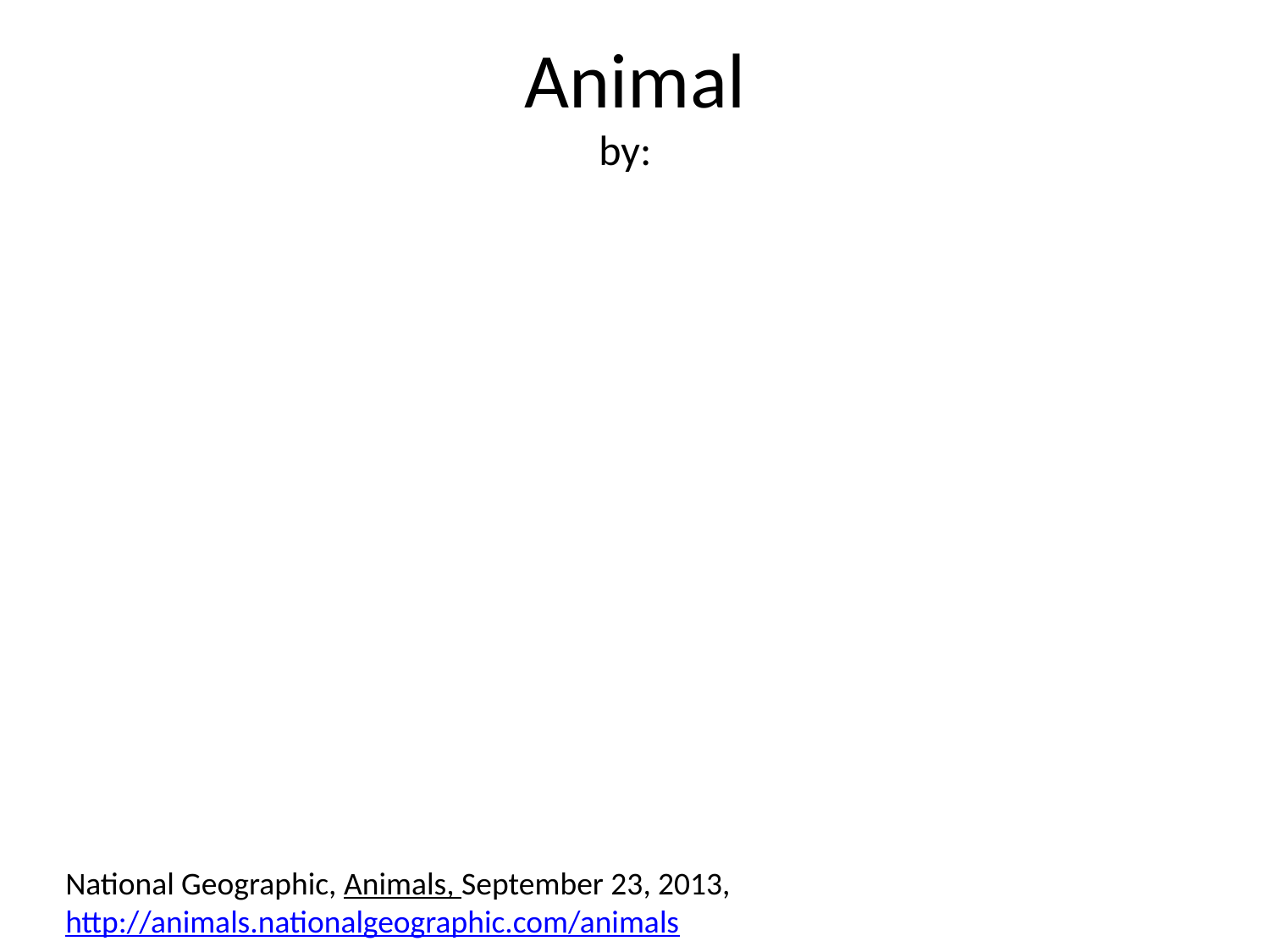

# Animal by:

National Geographic, Animals, September 23, 2013, http://animals.nationalgeographic.com/animals